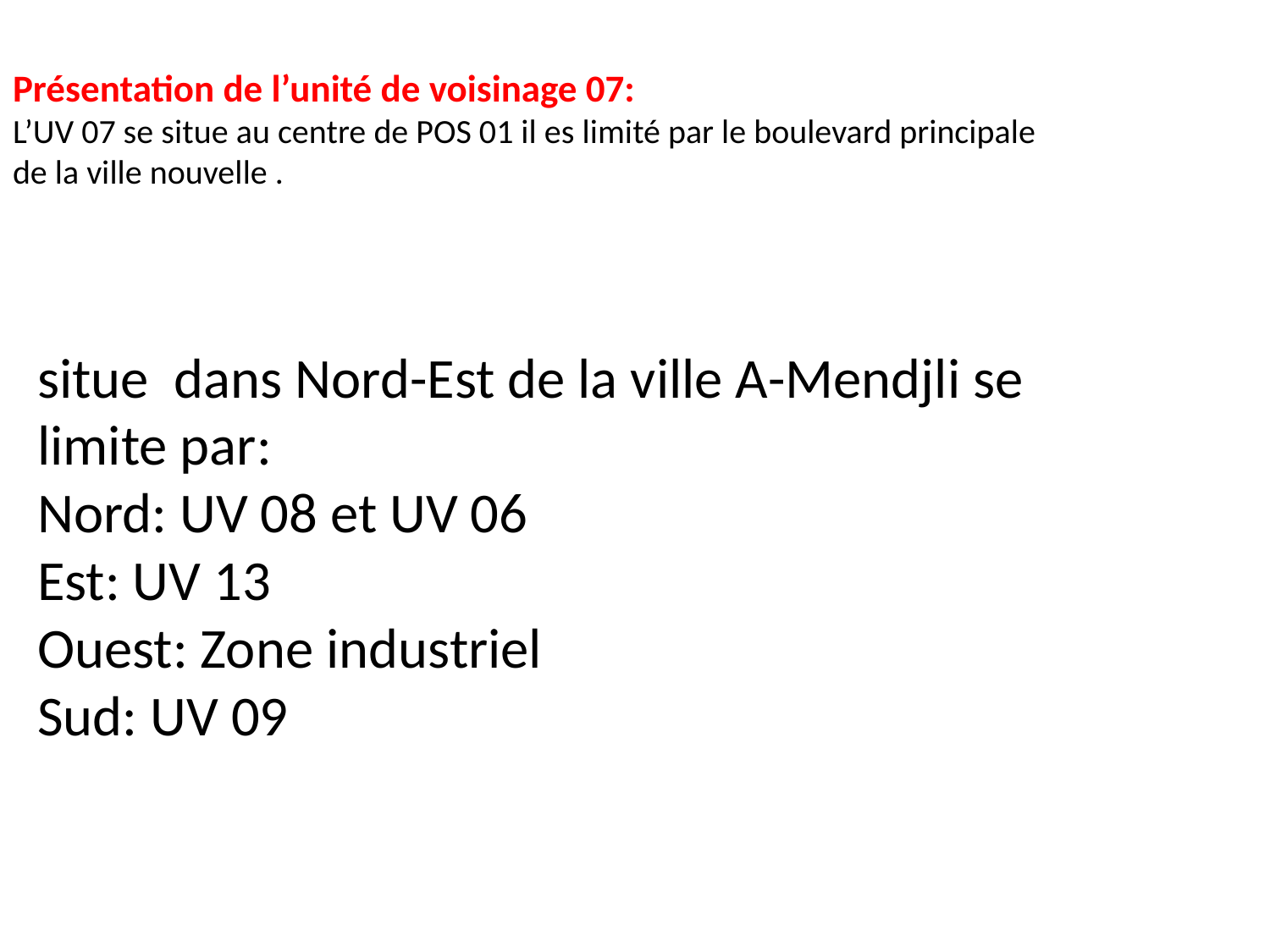

Présentation de l’unité de voisinage 07:
L’UV 07 se situe au centre de POS 01 il es limité par le boulevard principale de la ville nouvelle .
situe  dans Nord-Est de la ville A-Mendjli se limite par:
Nord: UV 08 et UV 06
Est: UV 13
Ouest: Zone industriel
Sud: UV 09